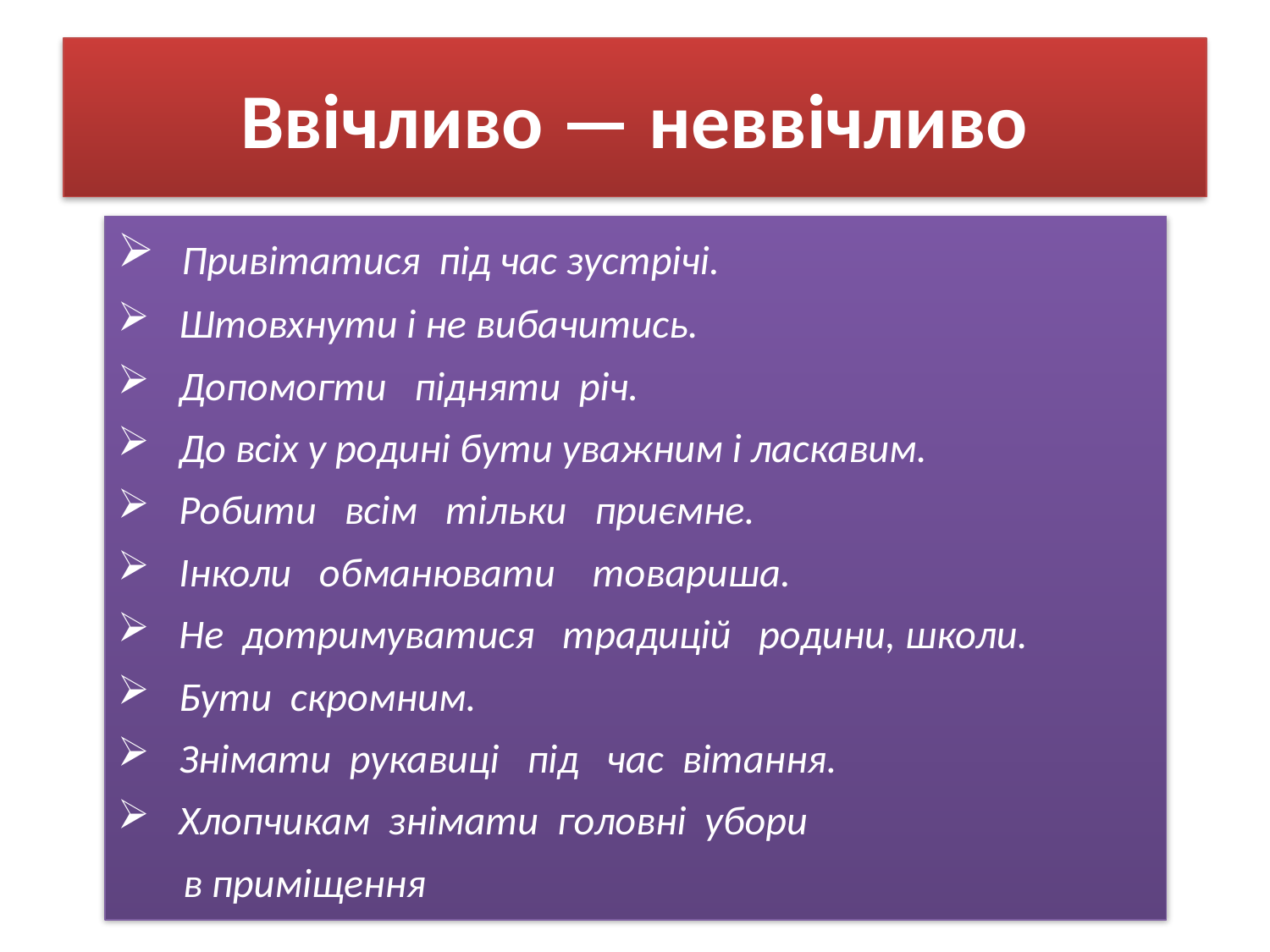

# Ввічливо — неввічливо
  Привітатися  під час зустрічі.
  Штовхнути і не вибачитись.
  Допомогти   підняти  річ.
  До всіх у родині бути уважним і ласкавим.
  Робити   всім   тільки   приємне.
  Інколи   обманювати    товариша.
  Не  дотримуватися   традицій   родини, школи.
  Бути  скромним.
  Знімати  рукавиці   під   час  вітання.
  Хлопчикам  знімати  головні  убори
       в приміщення